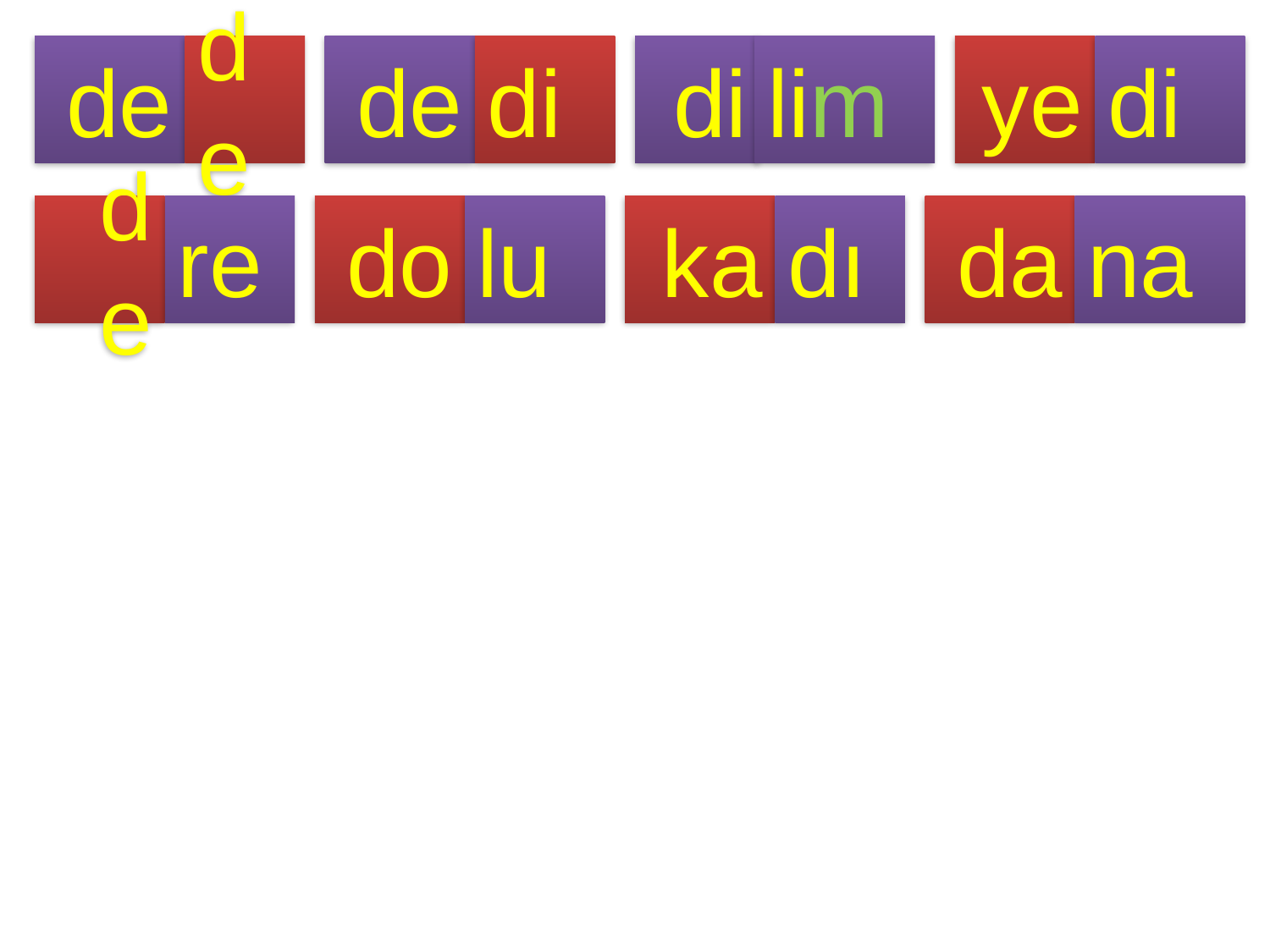

de
de
de
di
di
lim
ye
di
de
re
do
lu
ka
dı
da
na